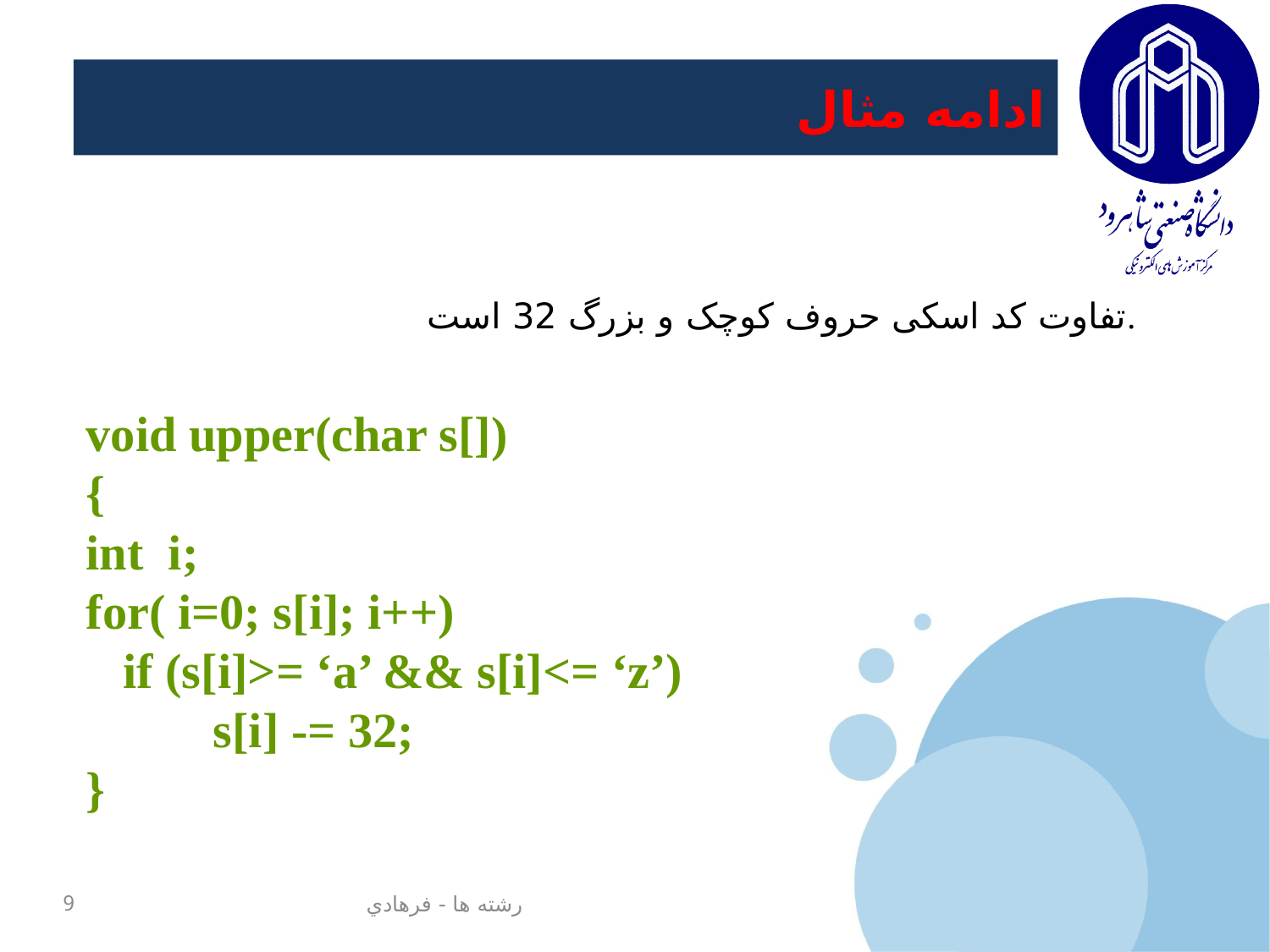

# ادامه مثال
تفاوت کد اسکی حروف کوچک و بزرگ 32 است.
void upper(char s[])
{
int  i;
for( i=0; s[i]; i++)
   if (s[i]>= ‘a’ && s[i]<= ‘z’)
	s[i] -= 32;
}
9
رشته ها - فرهادي